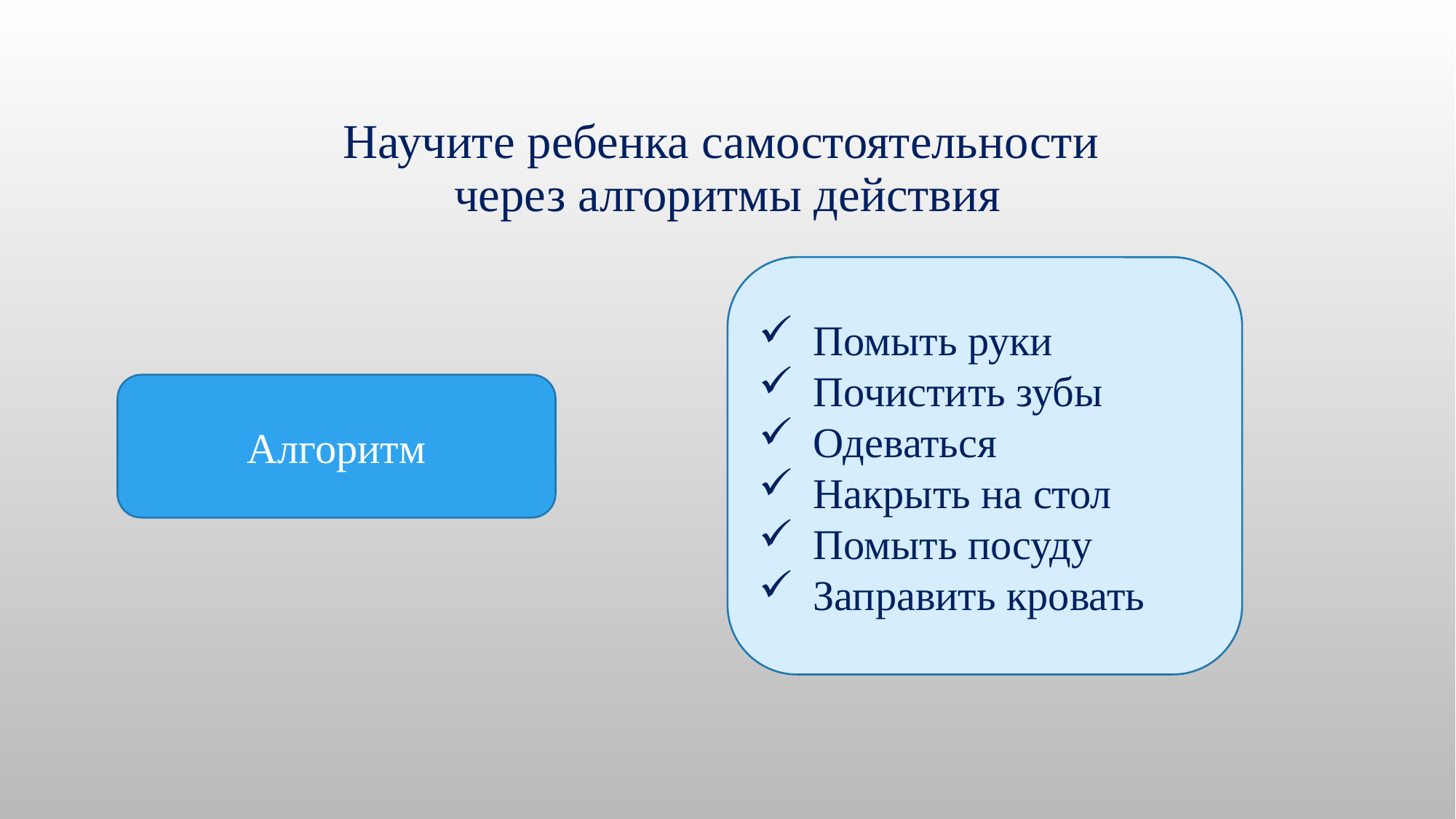

# Научите ребенка самостоятельности через алгоритмы действия
Помыть руки
Почистить зубы
Одеваться
Накрыть на стол
Помыть посуду
Заправить кровать
Алгоритм